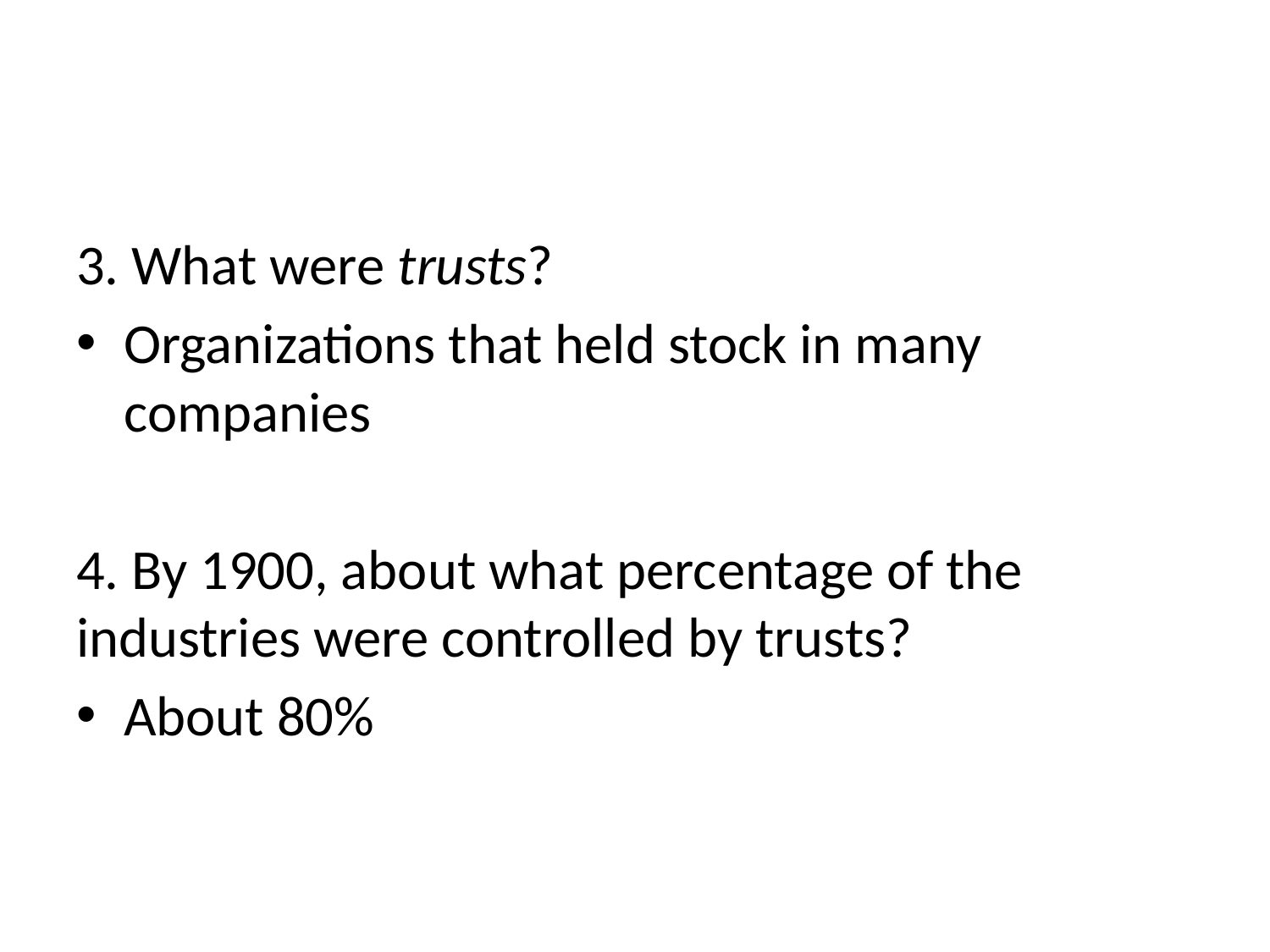

#
3. What were trusts?
Organizations that held stock in many companies

4. By 1900, about what percentage of the industries were controlled by trusts?
About 80%